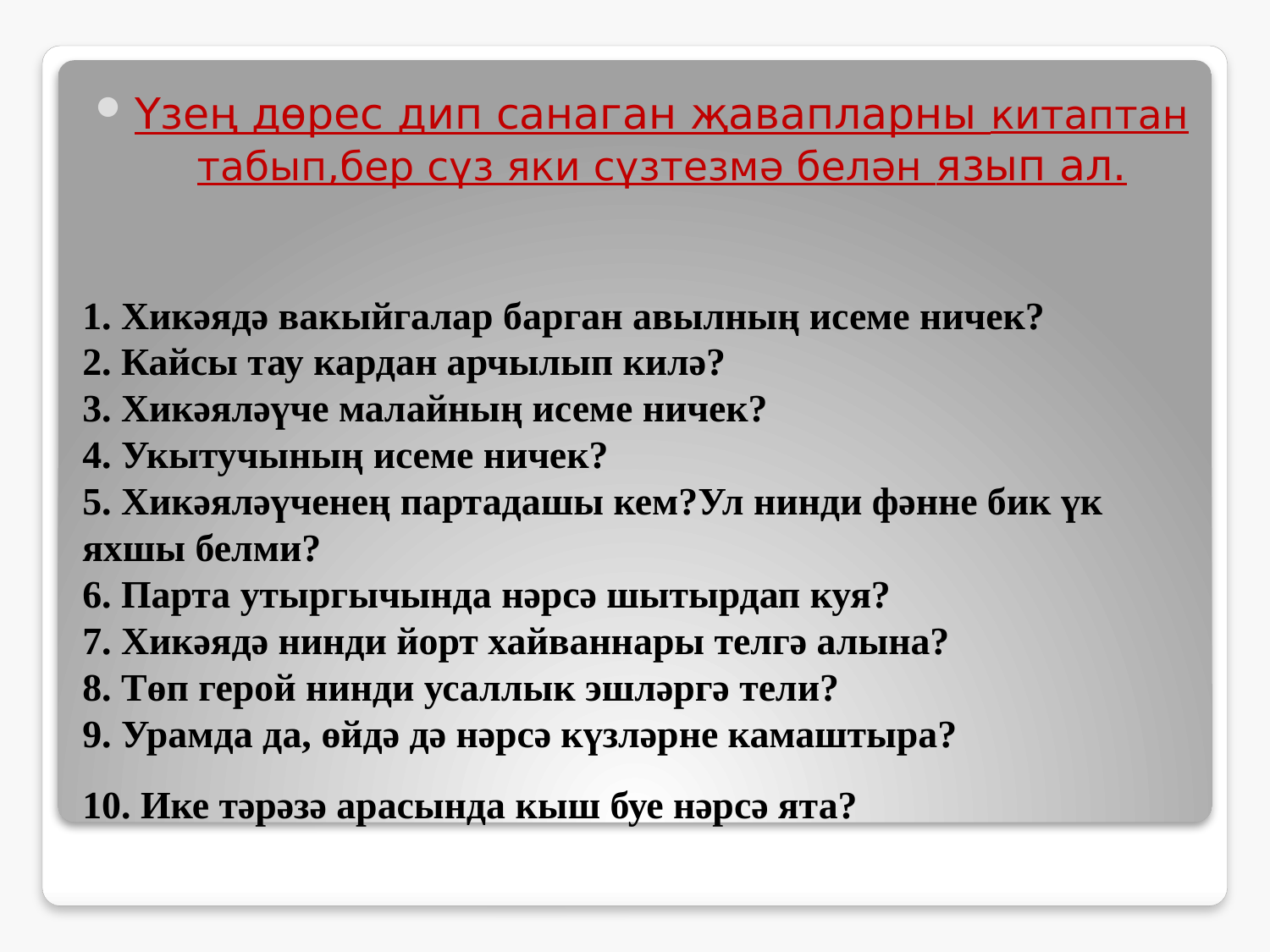

Үзең дөрес дип санаган җавапларны китаптан табып,бер сүз яки сүзтезмә белән язып ал.
# 1. Хикәядә вакыйгалар барган авылның исеме ничек? 2. Кайсы тау кардан арчылып килә? 3. Хикәяләүче малайның исеме ничек? 4. Укытучының исеме ничек? 5. Хикәяләүченең партадашы кем?Ул нинди фәнне бик үк яхшы белми? 6. Парта утыргычында нәрсә шытырдап куя? 7. Хикәядә нинди йорт хайваннары телгә алына? 8. Төп герой нинди усаллык эшләргә тели? 9. Урамда да, өйдә дә нәрсә күзләрне камаштыра? 10. Ике тәрәзә арасында кыш буе нәрсә ята?